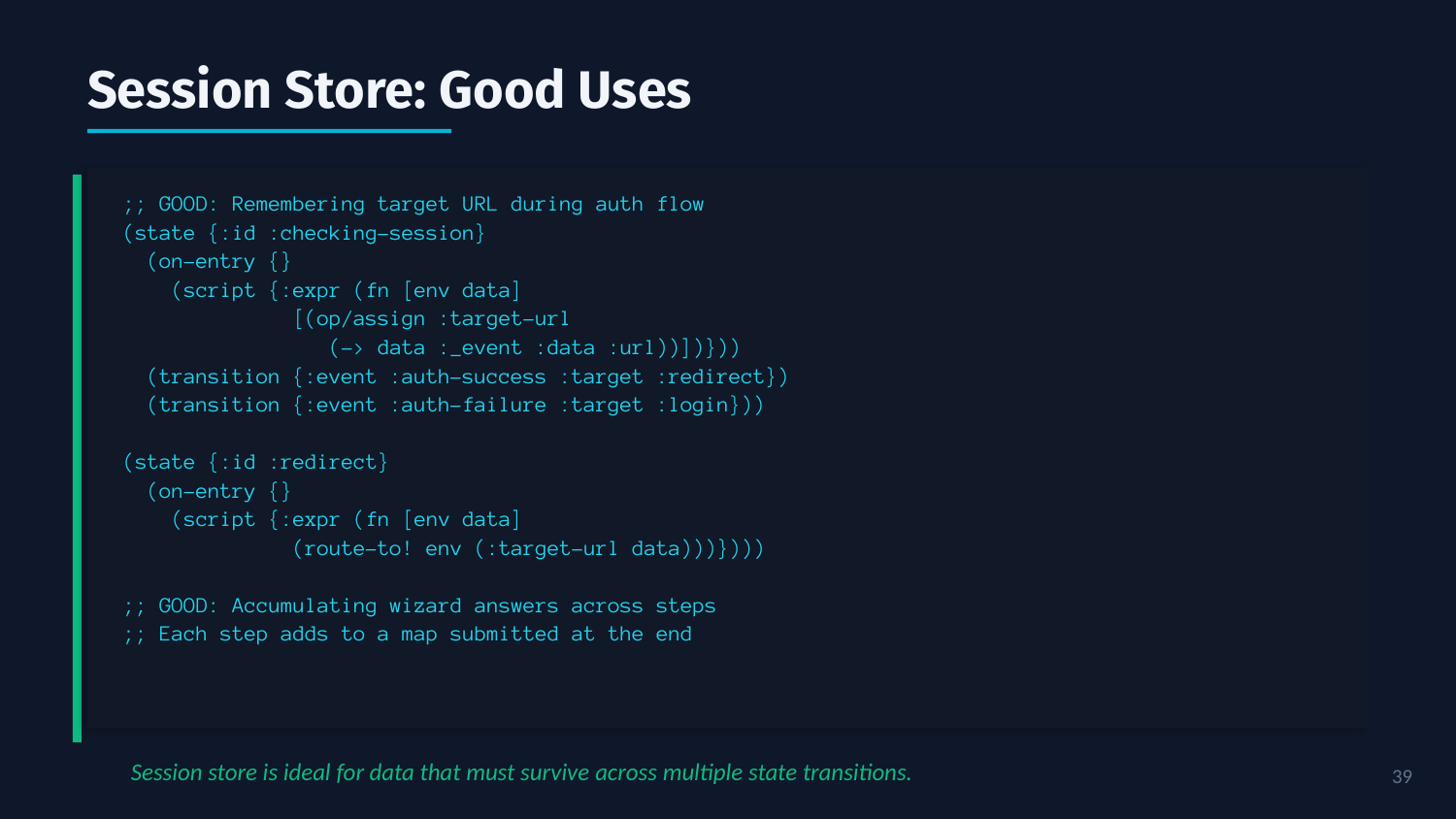

Session Store: Good Uses

;; GOOD: Remembering target URL during auth flow
(state {:id :checking-session}
  (on-entry {}
    (script {:expr (fn [env data]
              [(op/assign :target-url
                 (-> data :_event :data :url))])}))
  (transition {:event :auth-success :target :redirect})
  (transition {:event :auth-failure :target :login}))

(state {:id :redirect}
  (on-entry {}
    (script {:expr (fn [env data]
              (route-to! env (:target-url data)))})))

;; GOOD: Accumulating wizard answers across steps
;; Each step adds to a map submitted at the end
Session store is ideal for data that must survive across multiple state transitions.
39